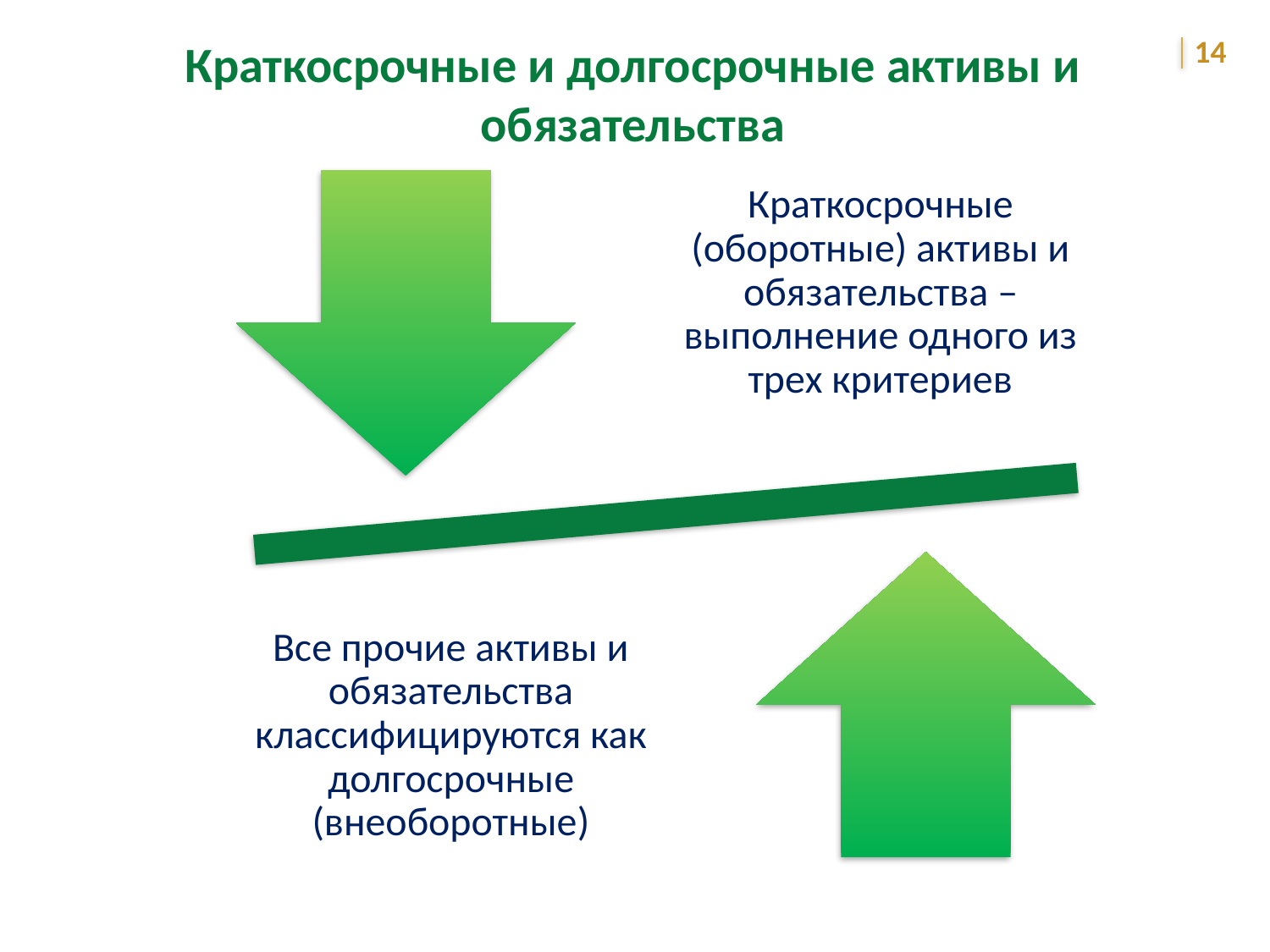

14
Краткосрочные и долгосрочные активы и обязательства
Краткосрочные (оборотные) активы и обязательства – выполнение одного из трех критериев
Все прочие активы и обязательства классифицируются как долгосрочные (внеоборотные)